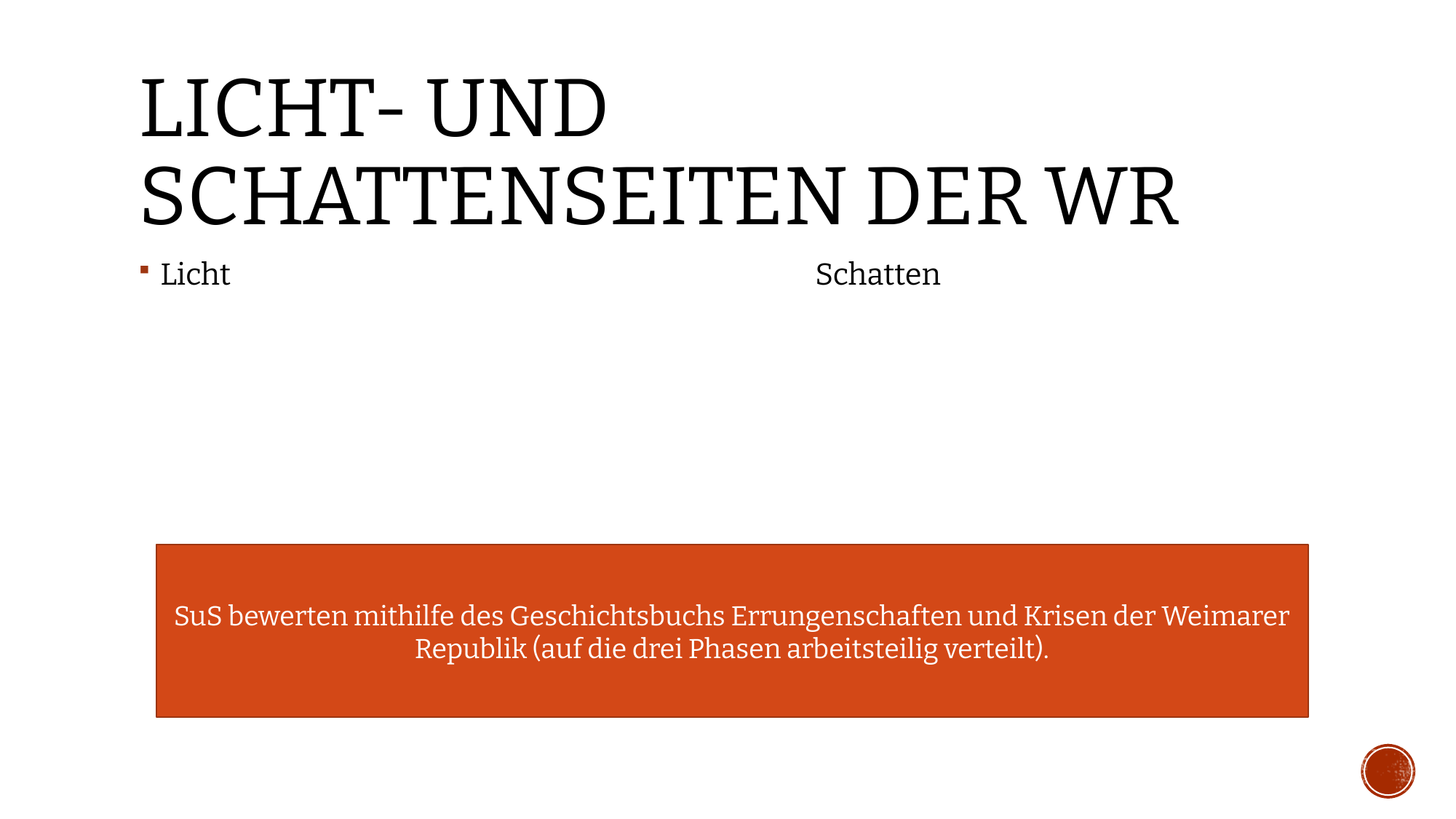

# Licht- und Schattenseiten der WR
Licht 						Schatten
SuS bewerten mithilfe des Geschichtsbuchs Errungenschaften und Krisen der Weimarer Republik (auf die drei Phasen arbeitsteilig verteilt).